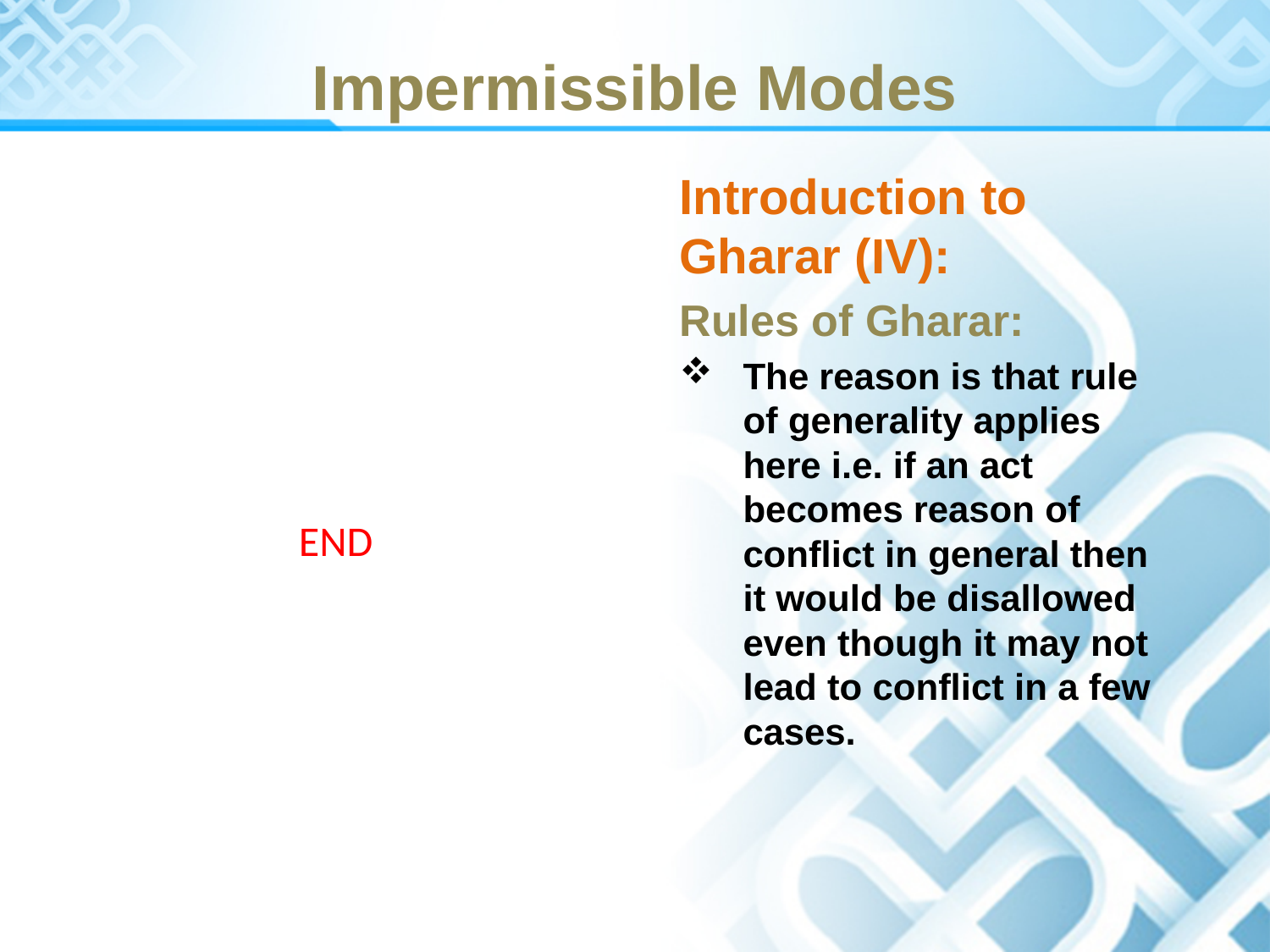

Impermissible Modes
Introduction to Gharar (IV):
Rules of Gharar:
The reason is that rule of generality applies here i.e. if an act becomes reason of conflict in general then it would be disallowed even though it may not lead to conflict in a few cases.
END